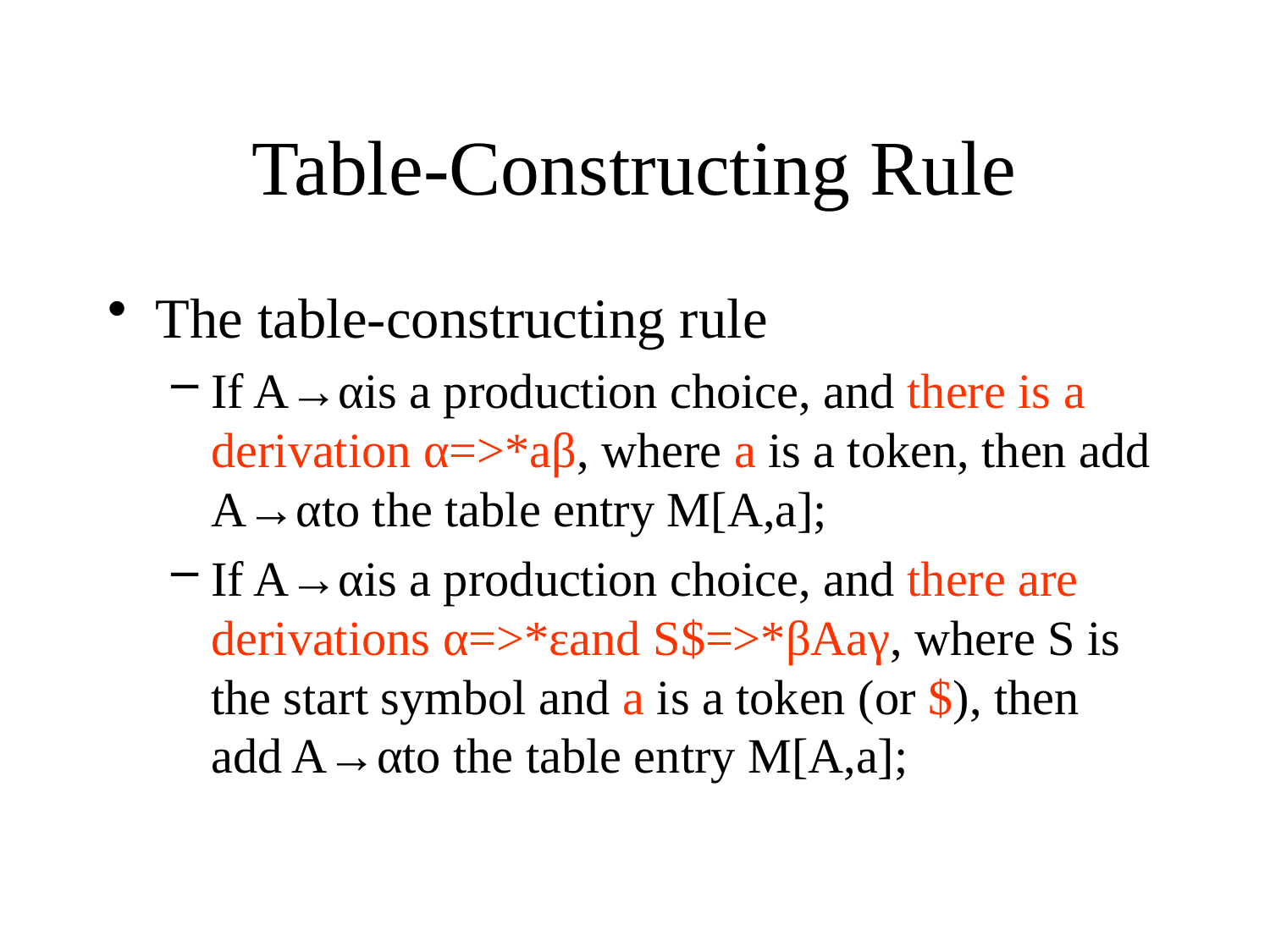

# Table-Constructing Rule
The table-constructing rule
If A→αis a production choice, and there is a derivation α=>*aβ, where a is a token, then add A→αto the table entry M[A,a];
If A→αis a production choice, and there are derivations α=>*εand S$=>*βAaγ, where S is the start symbol and a is a token (or $), then add A→αto the table entry M[A,a];